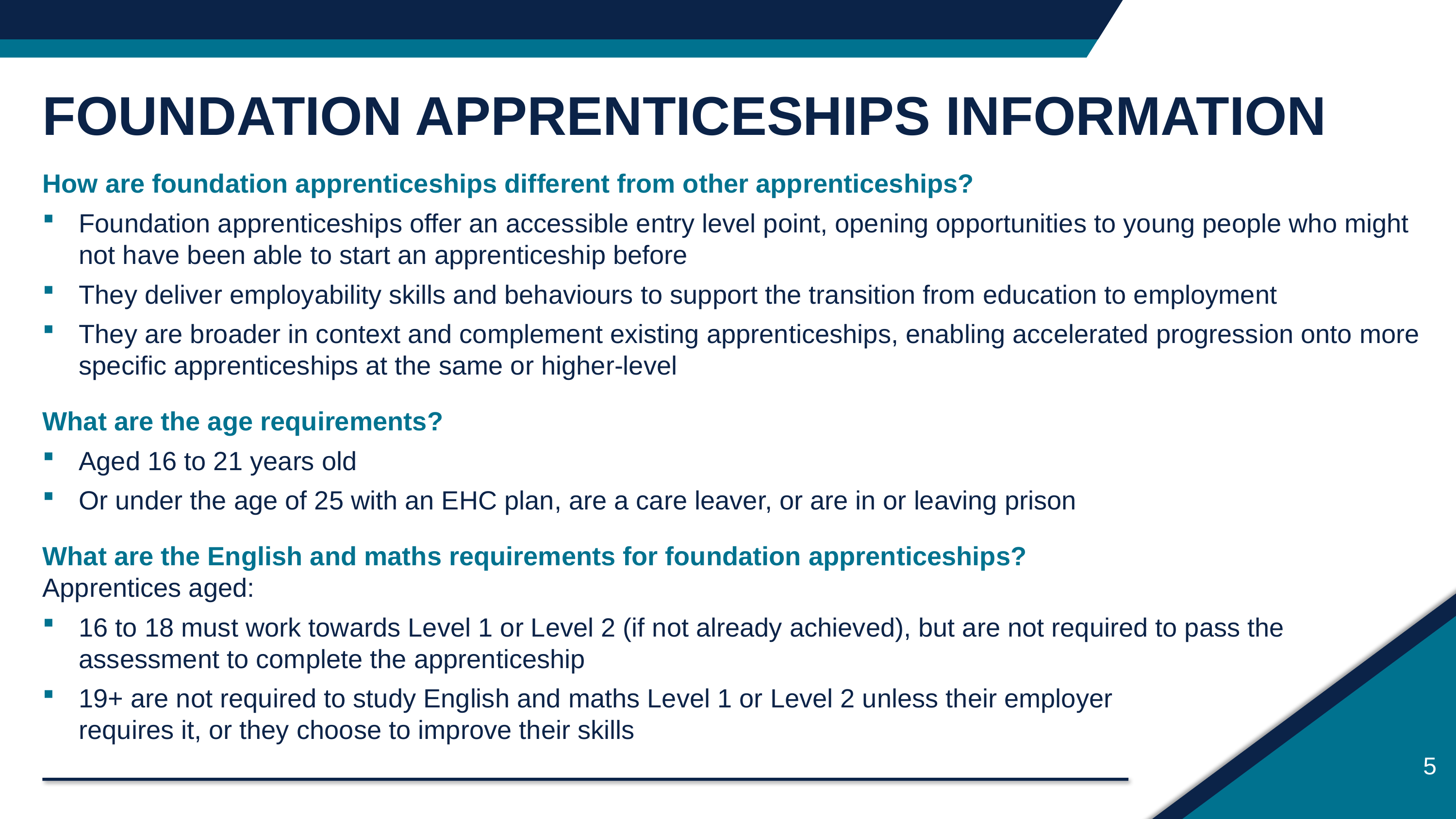

FOUNDATION APPRENTICESHIPS INFORMATION
How are foundation apprenticeships different from other apprenticeships?
Foundation apprenticeships offer an accessible entry level point, opening opportunities to young people who might not have been able to start an apprenticeship before
They deliver employability skills and behaviours to support the transition from education to employment
They are broader in context and complement existing apprenticeships, enabling accelerated progression onto more specific apprenticeships at the same or higher-level
What are the age requirements?
Aged 16 to 21 years old
Or under the age of 25 with an EHC plan, are a care leaver, or are in or leaving prison
What are the English and maths requirements for foundation apprenticeships?
Apprentices aged:
16 to 18 must work towards Level 1 or Level 2 (if not already achieved), but are not required to pass the
assessment to complete the apprenticeship
19+ are not required to study English and maths Level 1 or Level 2 unless their employer
requires it, or they choose to improve their skills

5